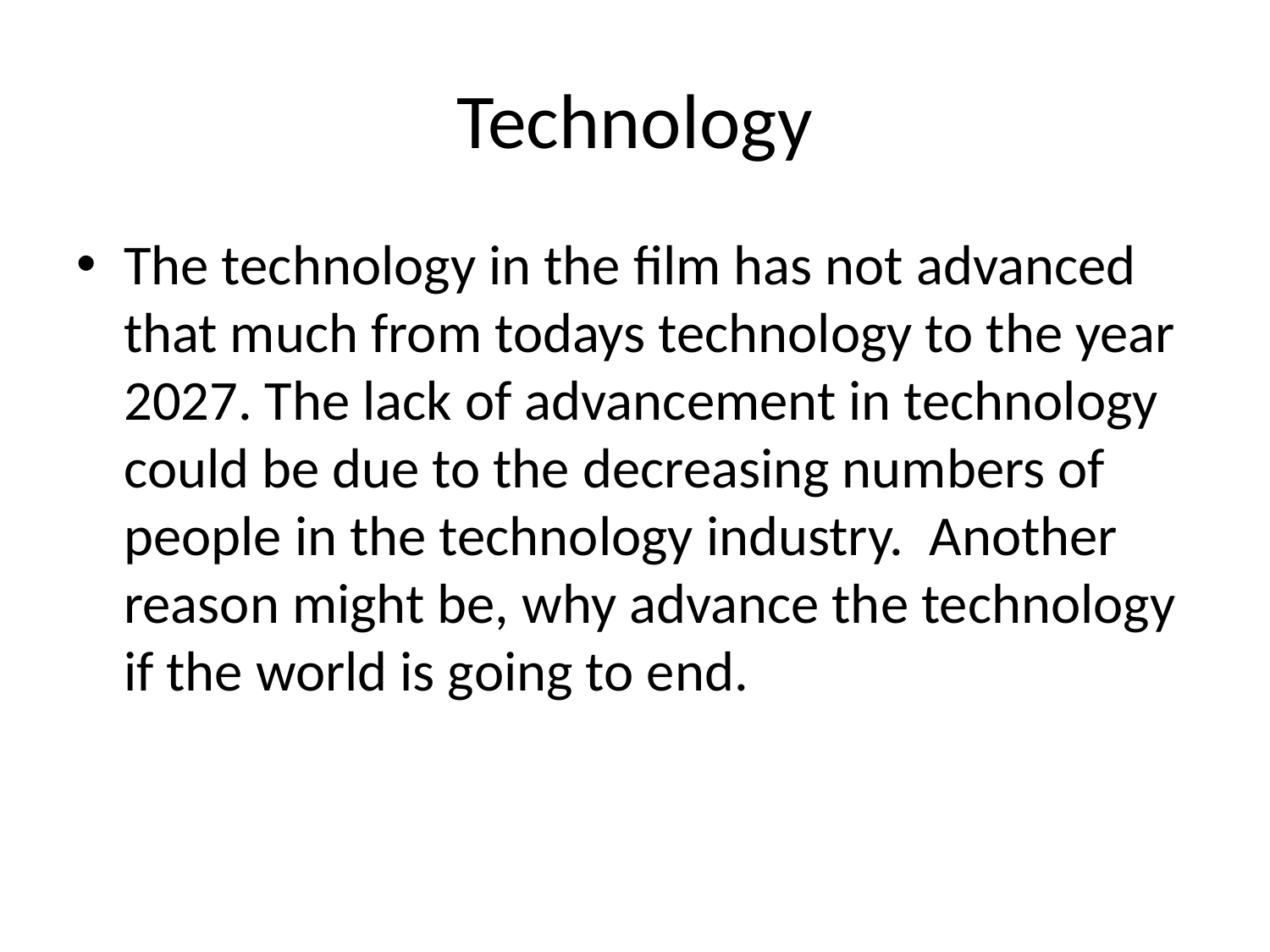

# Technology
The technology in the film has not advanced that much from todays technology to the year 2027. The lack of advancement in technology could be due to the decreasing numbers of people in the technology industry.  Another reason might be, why advance the technology if the world is going to end.